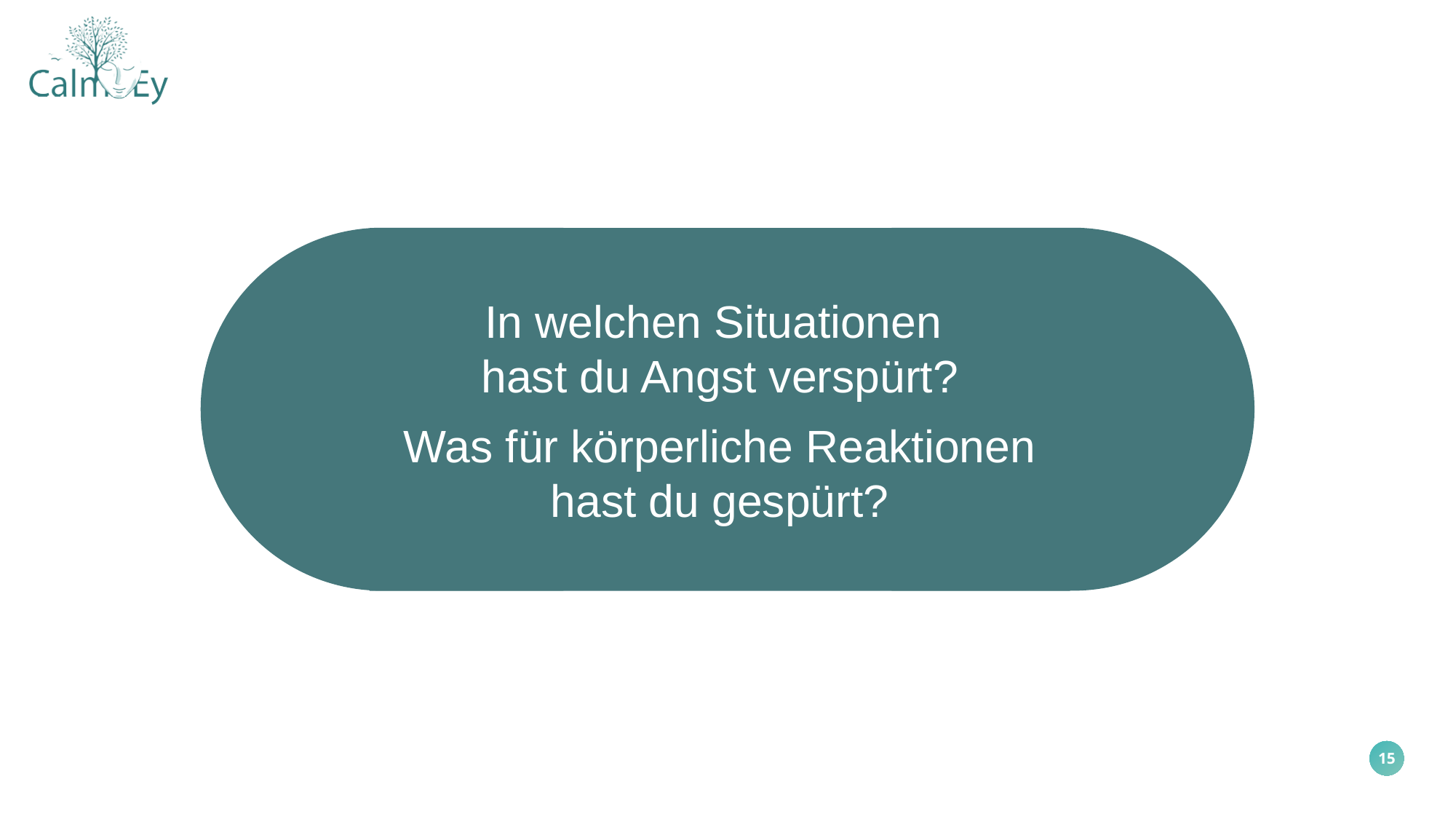

In welchen Situationen
hast du Angst verspürt?
Was für körperliche Reaktionen hast du gespürt?